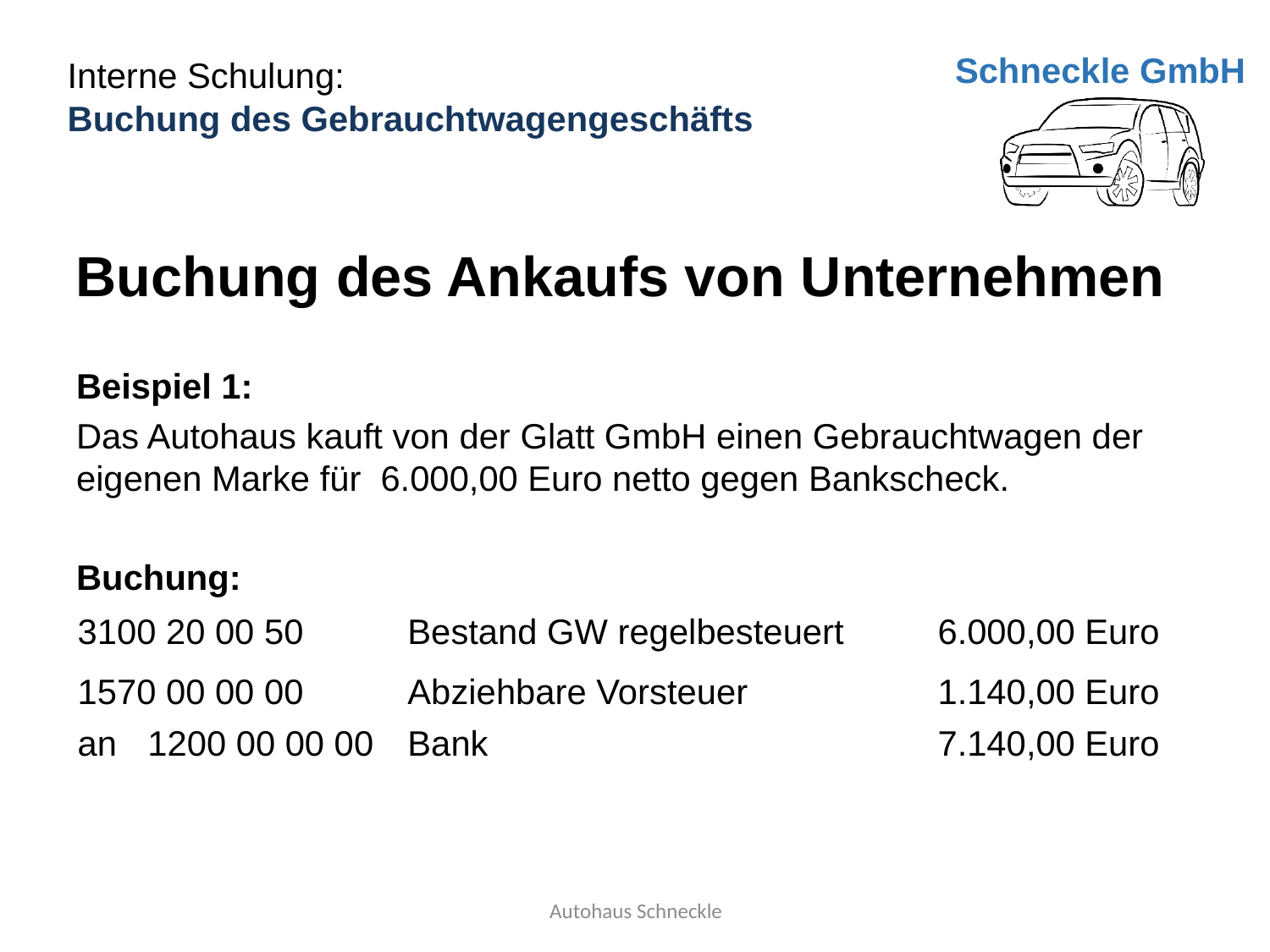

# Buchung des Ankaufs von Unternehmen
Beispiel 1:
Das Autohaus kauft von der Glatt GmbH einen Gebrauchtwagen der eigenen Marke für  6.000,00 Euro netto gegen Bankscheck.

Buchung:
| 3100 20 00 50 |  | Bestand GW regelbesteuert | 6.000,00 Euro |
| --- | --- | --- | --- |
| 1570 00 00 00 |  | Abziehbare Vorsteuer | 1.140,00 Euro |
| an | 1200 00 00 00 | Bank | 7.140,00 Euro |